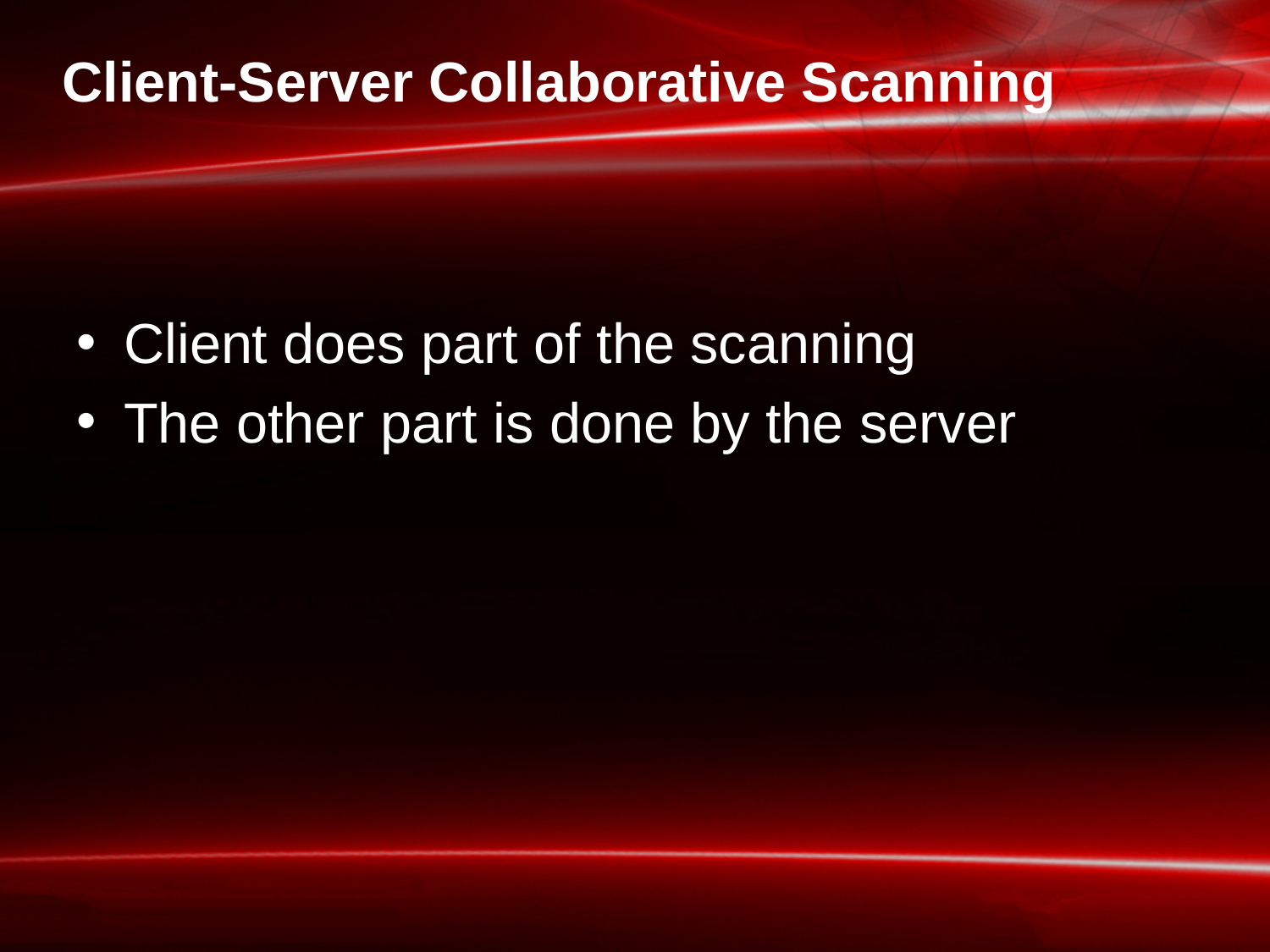

# Client-Server Collaborative Scanning

Client does part of the scanning
The other part is done by the server